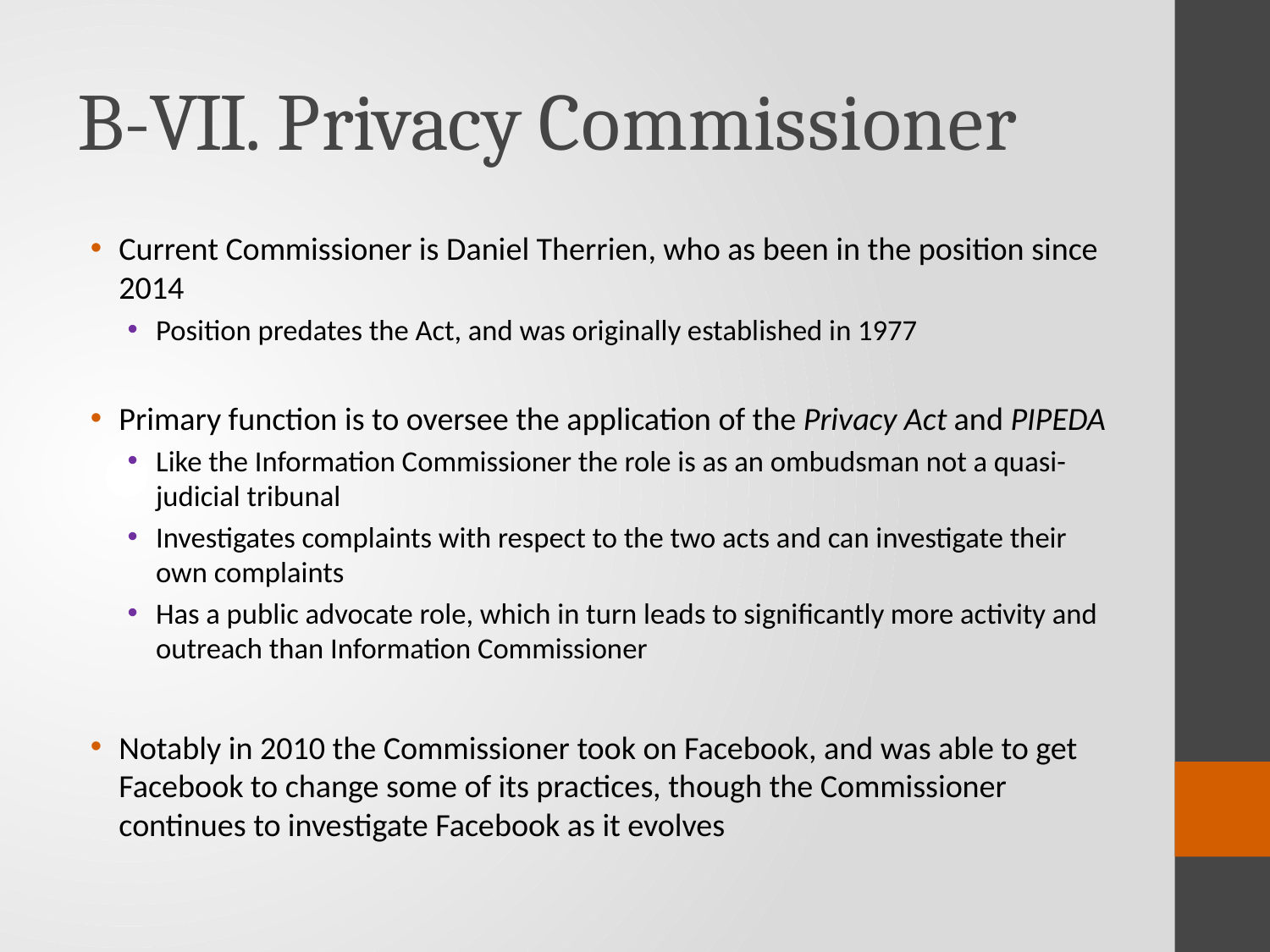

# B-VII. Privacy Commissioner
Current Commissioner is Daniel Therrien, who as been in the position since 2014
Position predates the Act, and was originally established in 1977

Primary function is to oversee the application of the Privacy Act and PIPEDA
Like the Information Commissioner the role is as an ombudsman not a quasi-judicial tribunal
Investigates complaints with respect to the two acts and can investigate their own complaints
Has a public advocate role, which in turn leads to significantly more activity and outreach than Information Commissioner

Notably in 2010 the Commissioner took on Facebook, and was able to get Facebook to change some of its practices, though the Commissioner continues to investigate Facebook as it evolves